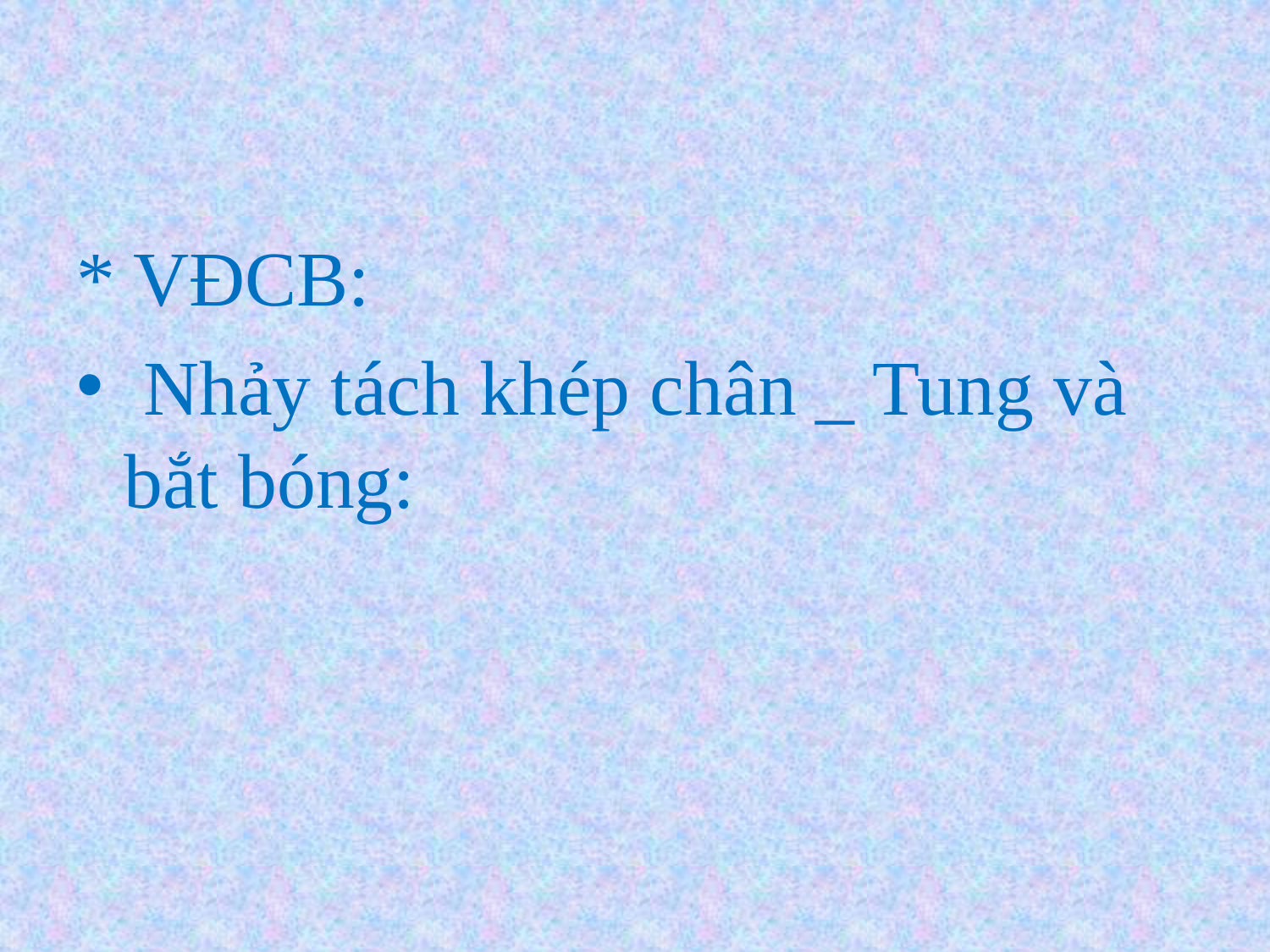

* VĐCB:
 Nhảy tách khép chân _ Tung và bắt bóng: